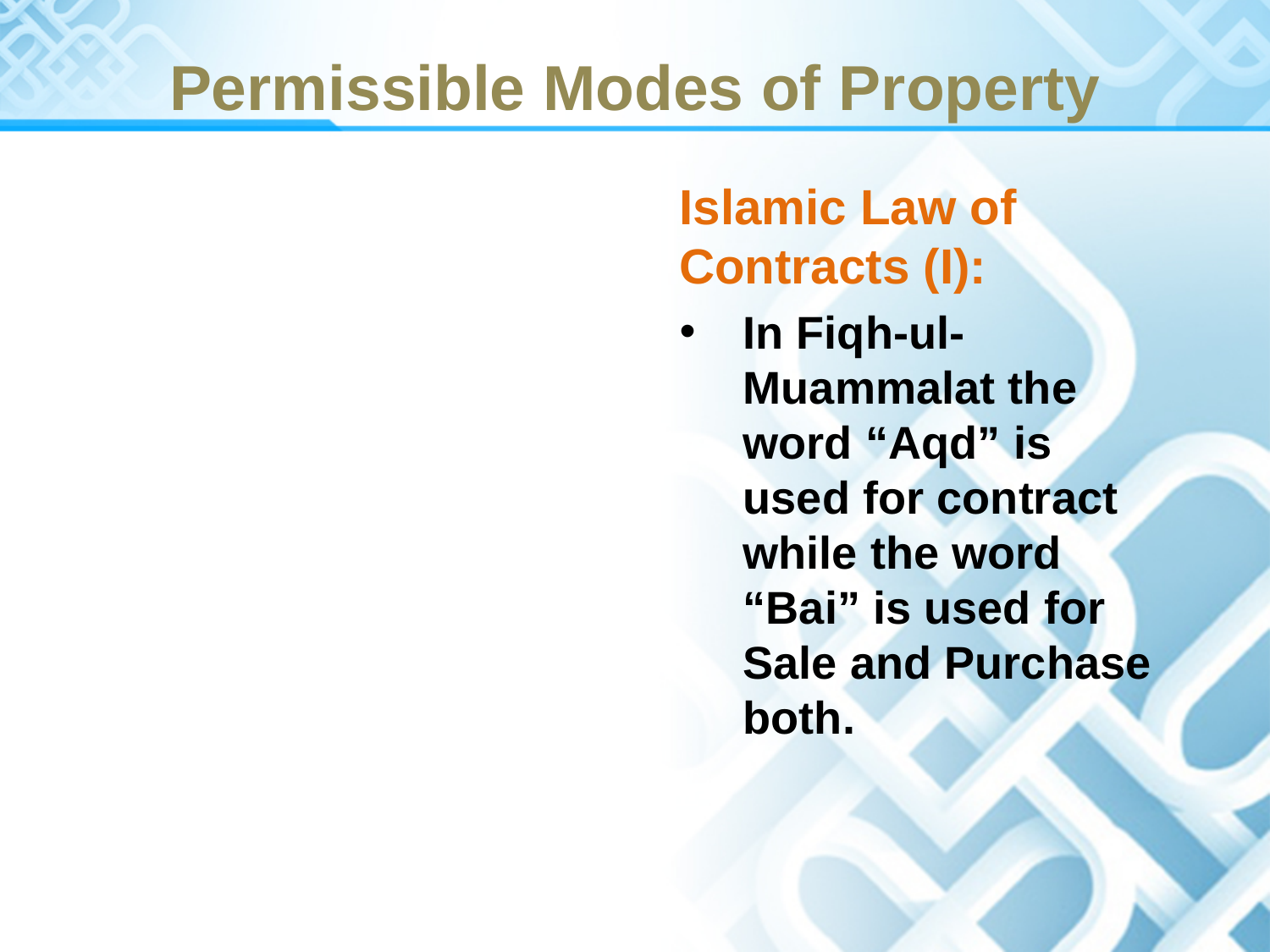

# Permissible Modes of Property
Islamic Law of Contracts (I):
In Fiqh-ul-Muammalat the word “Aqd” is used for contract while the word “Bai” is used for Sale and Purchase both.